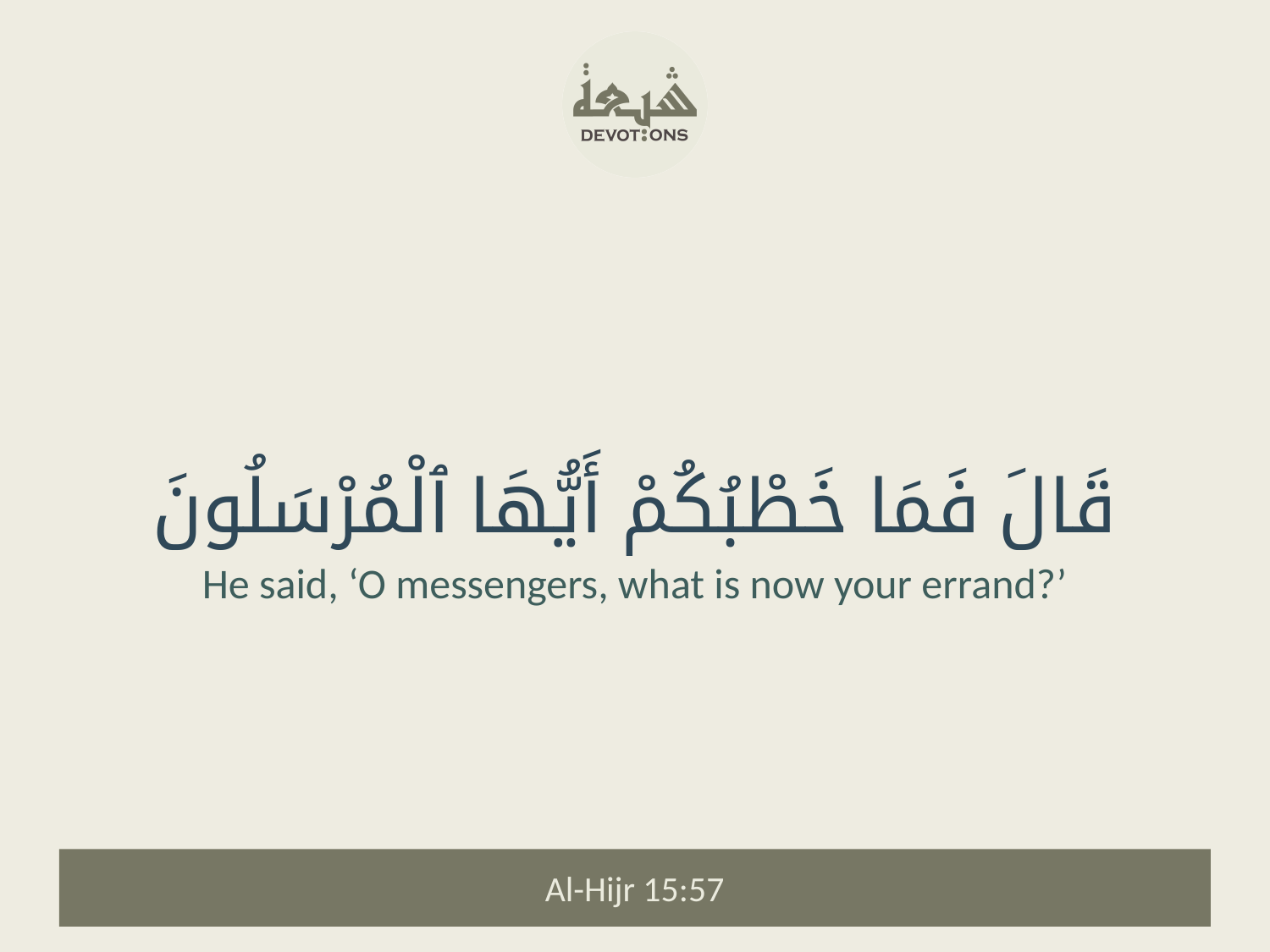

قَالَ فَمَا خَطْبُكُمْ أَيُّهَا ٱلْمُرْسَلُونَ
He said, ‘O messengers, what is now your errand?’
Al-Hijr 15:57